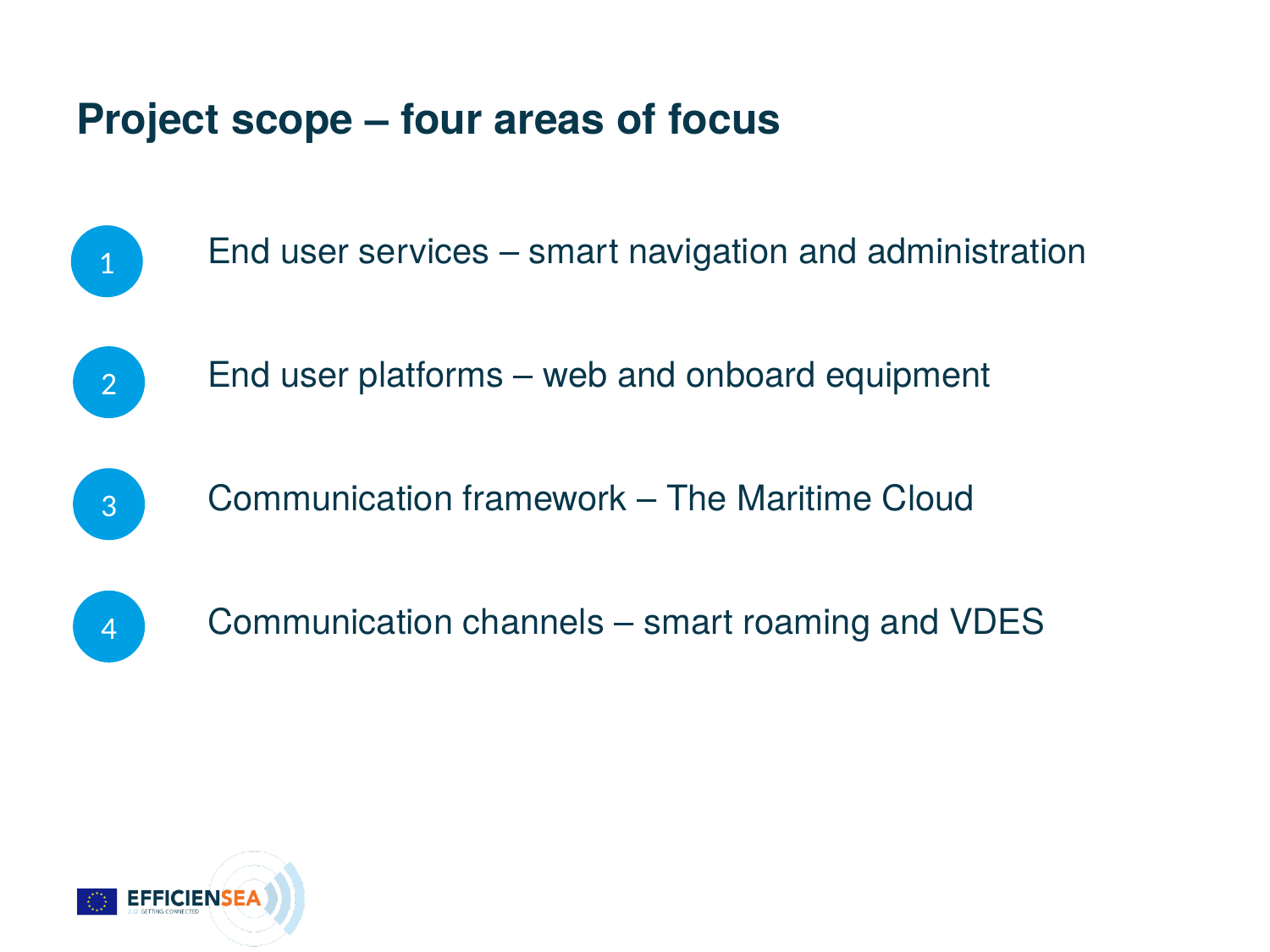

# Project scope – four areas of focus
End user services – smart navigation and administration

End user platforms – web and onboard equipment

Communication framework – The Maritime Cloud

Communication channels – smart roaming and VDES

1
2
3
4